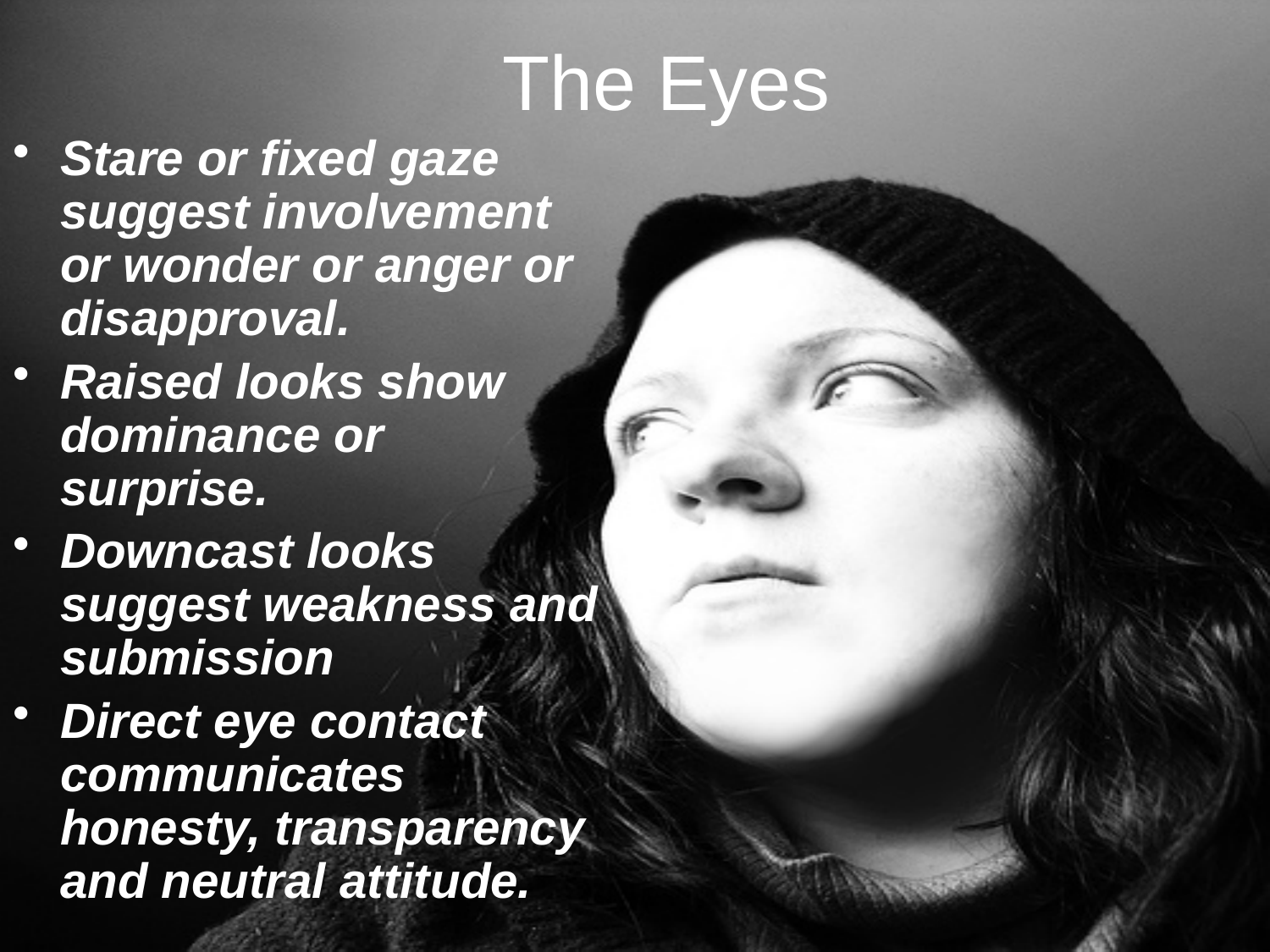

# The Eyes
Stare or fixed gaze suggest involvement or wonder or anger or disapproval.
Raised looks show dominance or surprise.
Downcast looks suggest weakness and submission
Direct eye contact communicates honesty, transparency and neutral attitude.